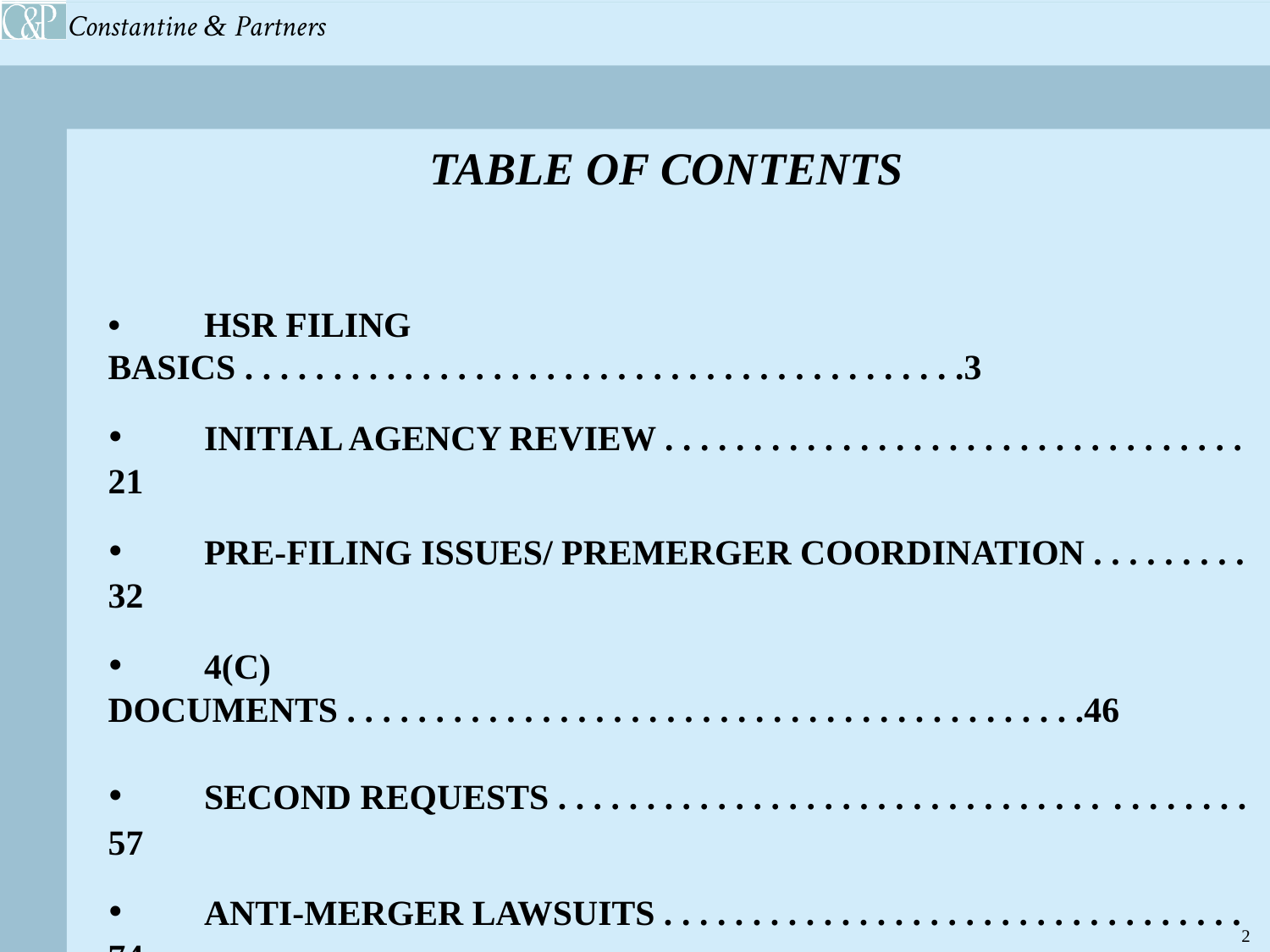

TABLE OF CONTENTS
•	HSR FILING BASICS . . . . . . . . . . . . . . . . . . . . . . . . . . . . . . . . . . . . . . . . .3
•	INITIAL AGENCY REVIEW . . . . . . . . . . . . . . . . . . . . . . . . . . . . . . . . . 21
•	PRE-FILING ISSUES/ PREMERGER COORDINATION . . . . . . . . . 32
•	4(C) DOCUMENTS . . . . . . . . . . . . . . . . . . . . . . . . . . . . . . . . . . . . . . . . . .46
•	SECOND REQUESTS . . . . . . . . . . . . . . . . . . . . . . . . . . . . . . . . . . . . . . . 57
•	ANTI-MERGER LAWSUITS . . . . . . . . . . . . . . . . . . . . . . . . . . . . . . . . . 74